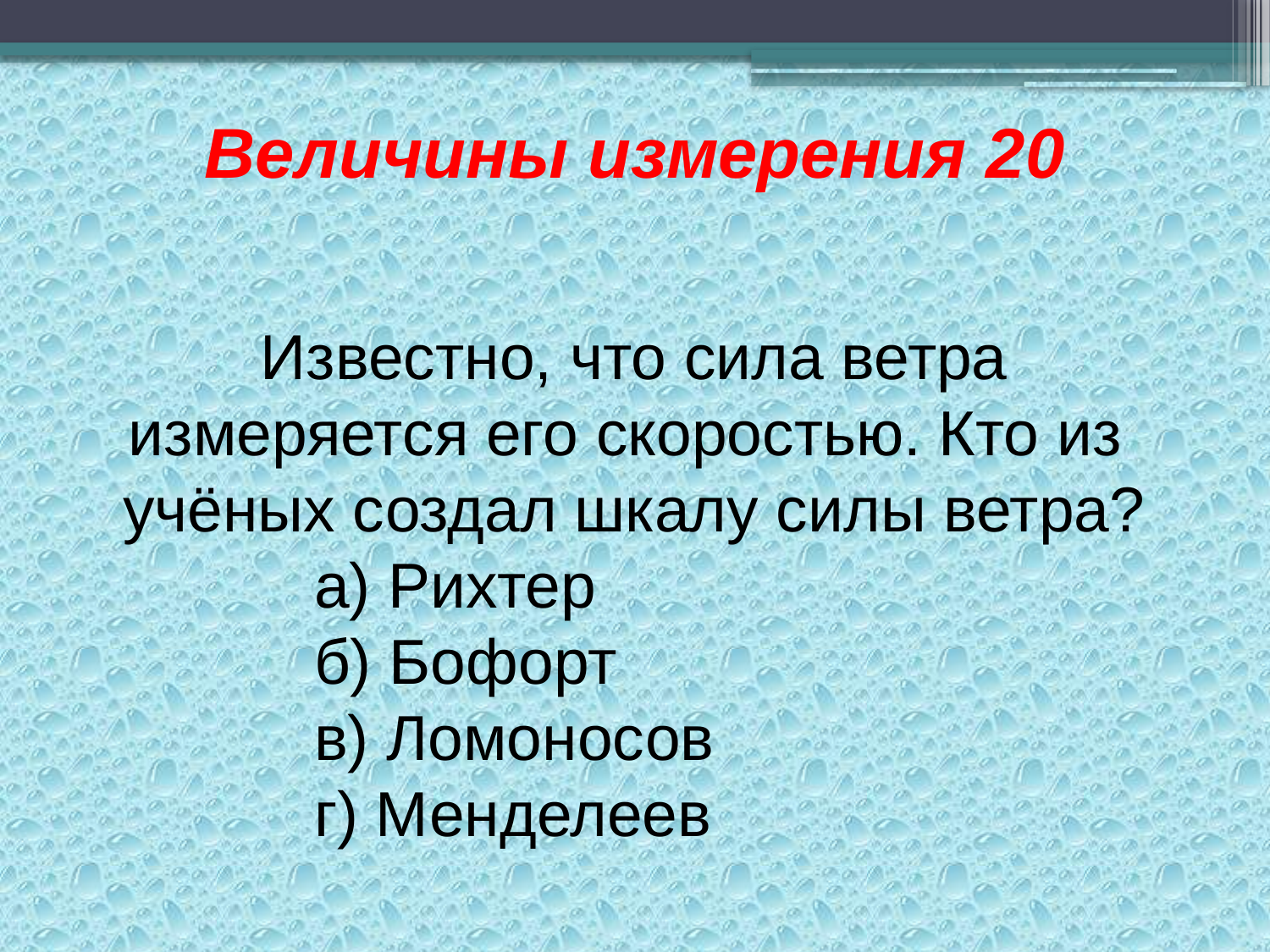

Величины измерения 20

Известно, что сила ветра измеряется его скоростью. Кто из  учёных создал шкалу силы ветра?
а) Рихтер
б) Бофорт
в) Ломоносов
г) Менделеев